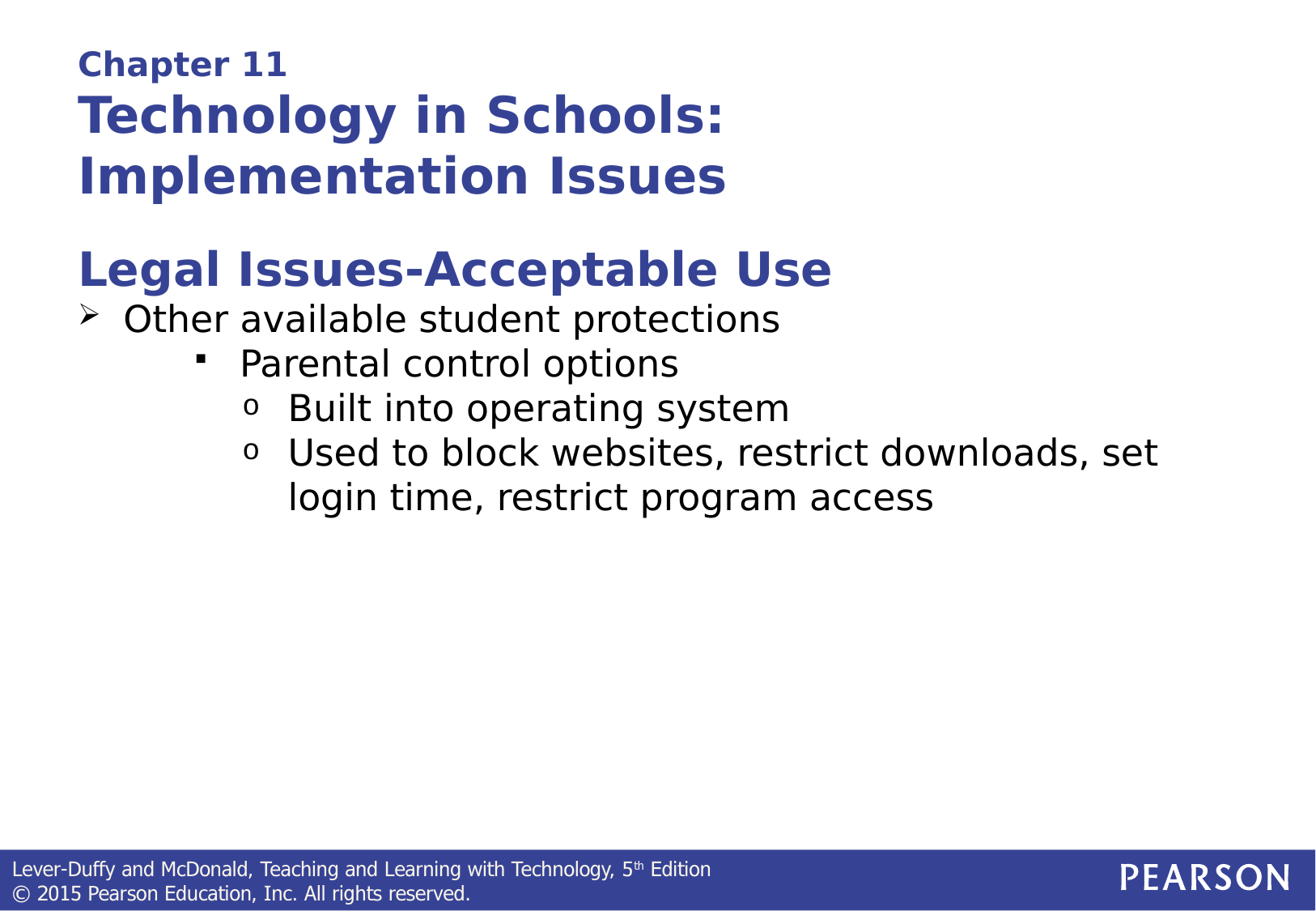

# Chapter 11 Technology in Schools: Implementation Issues
Legal Issues-Acceptable Use
Other available student protections
Parental control options
Built into operating system
Used to block websites, restrict downloads, set login time, restrict program access